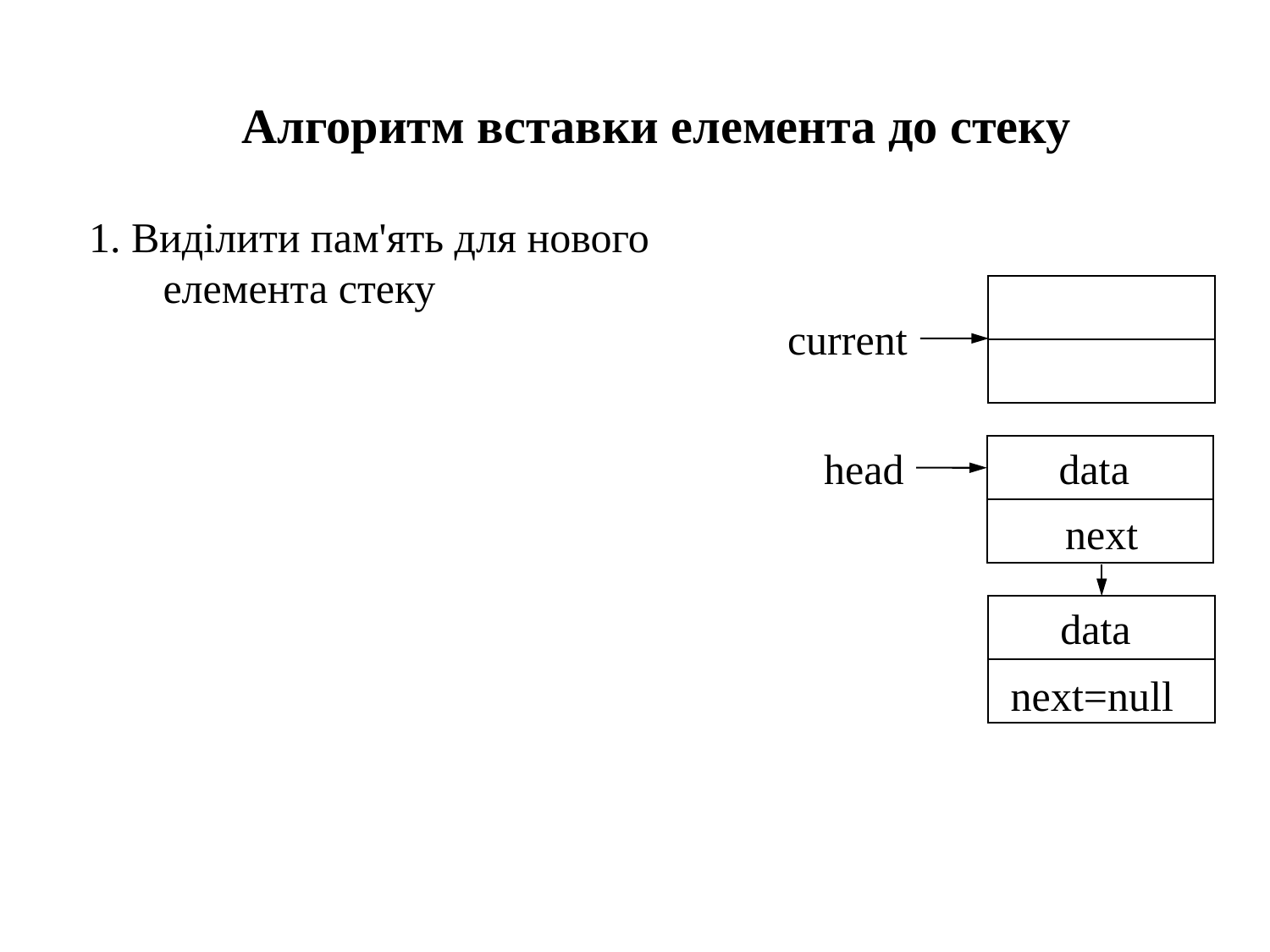

Алгоритм вставки елемента до стеку
1. Виділити пам'ять для нового елемента стеку

current
head

data

next

data

next=null